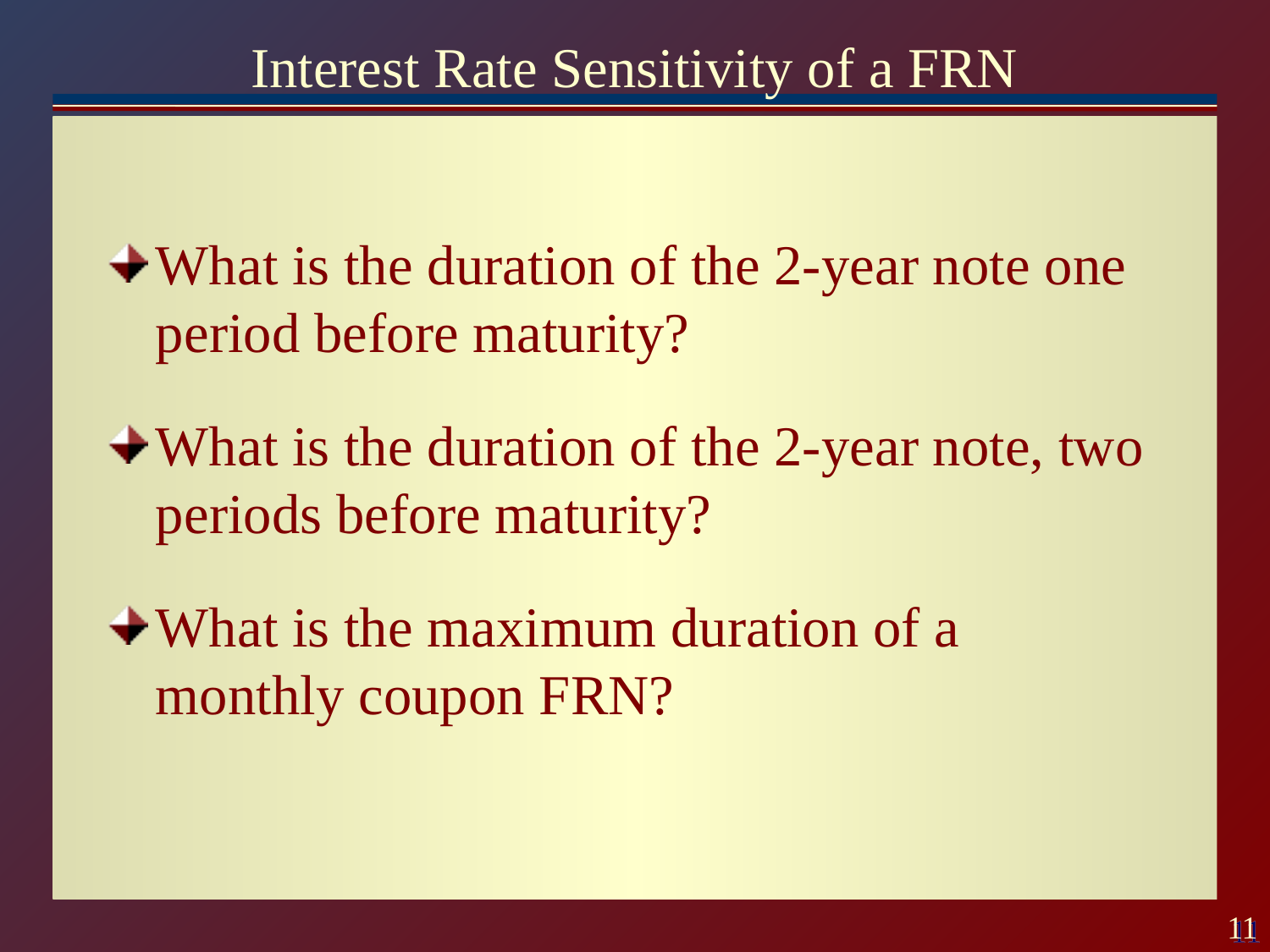

# Interest Rate Sensitivity of a FRN
What is the duration of the 2-year note one period before maturity?

What is the duration of the 2-year note, two periods before maturity?

What is the maximum duration of a monthly coupon FRN?